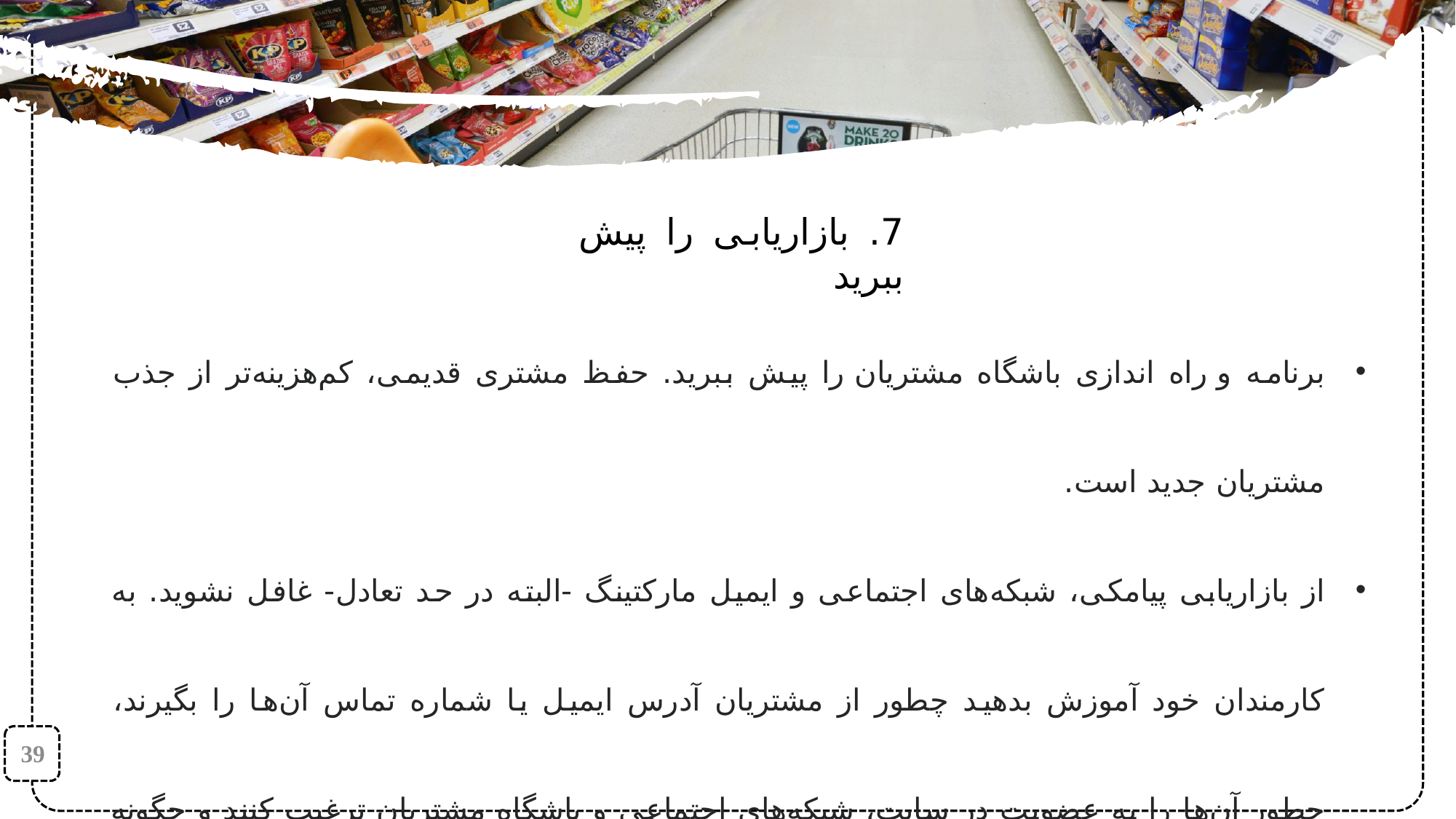

7. بازاریابی را پیش ببرید
برنامه و راه اندازی باشگاه مشتریان را پیش ببرید. حفظ مشتری قدیمی، کم‌هزینه‌تر از جذب مشتریان جدید است.
از بازاریابی پیامکی، شبکه‌های اجتماعی و ایمیل مارکتینگ -البته در حد تعادل- غافل نشوید. به کارمندان خود آموزش بدهید چطور از مشتریان آدرس ایمیل یا شماره تماس آن‌ها را بگیرند، چطور آن‌ها را به عضویت در سایت، شبکه‌های اجتماعی و باشگاه مشتریان ترغیب کنند و چگونه درباره رویدادها، تخفیف‌ها، حراج فصل یا موجودی‌های جدید اطلاع‌رسانی انجام بدهند.
39